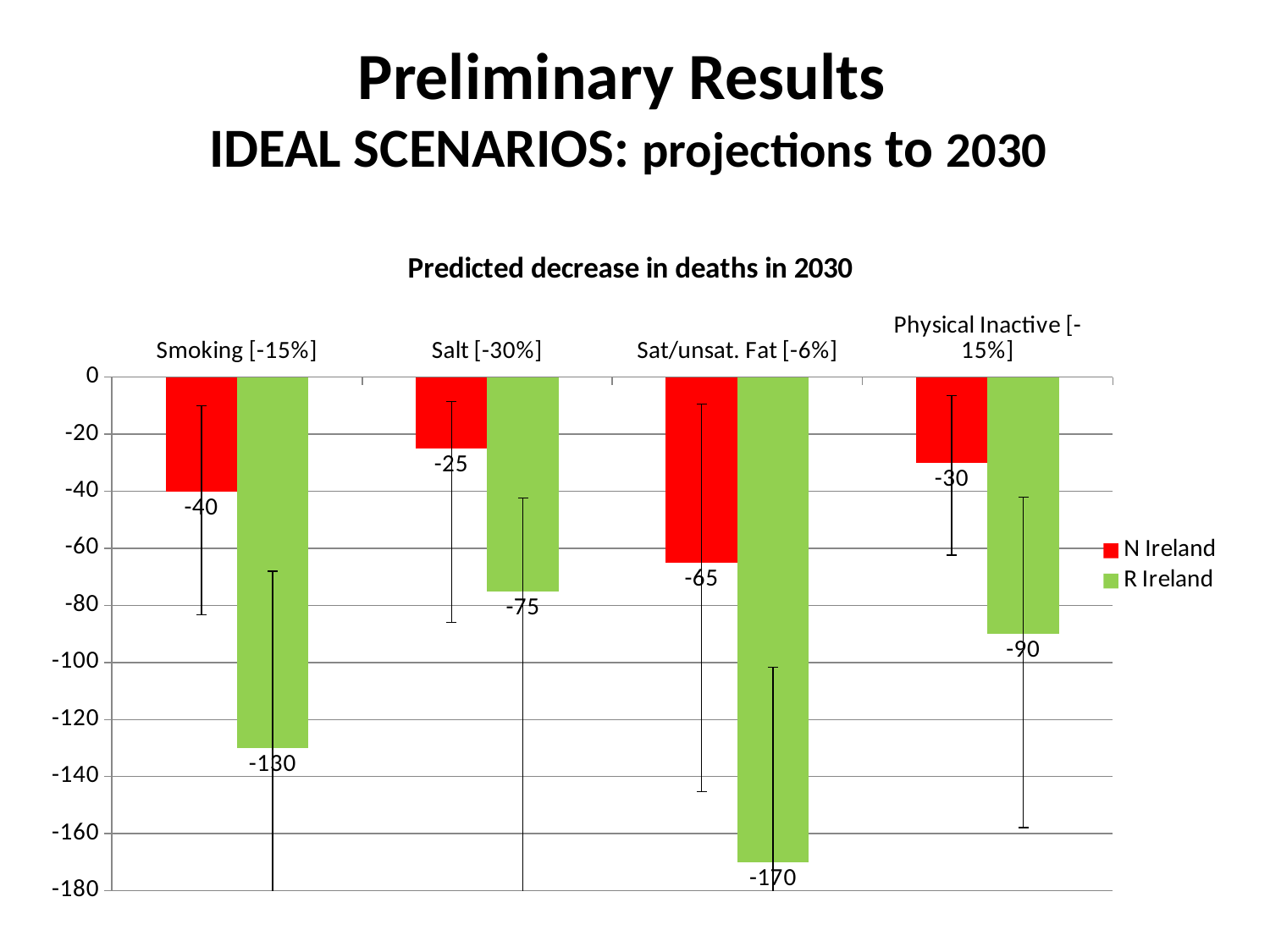

# Preliminary Results IDEAL SCENARIOS: projections to 2030

### Chart: Predicted decrease in deaths in 2030

| Category | N Ireland | R Ireland |
|---|---|---|
| Smoking [-15%] | -40.0 | -130.0 |
| Salt [-30%] | -25.0 | -75.0 |
| Sat/unsat. Fat [-6%] | -65.0 | -170.0 |
| Physical Inactive [-15%] | -30.0 | -90.0 |